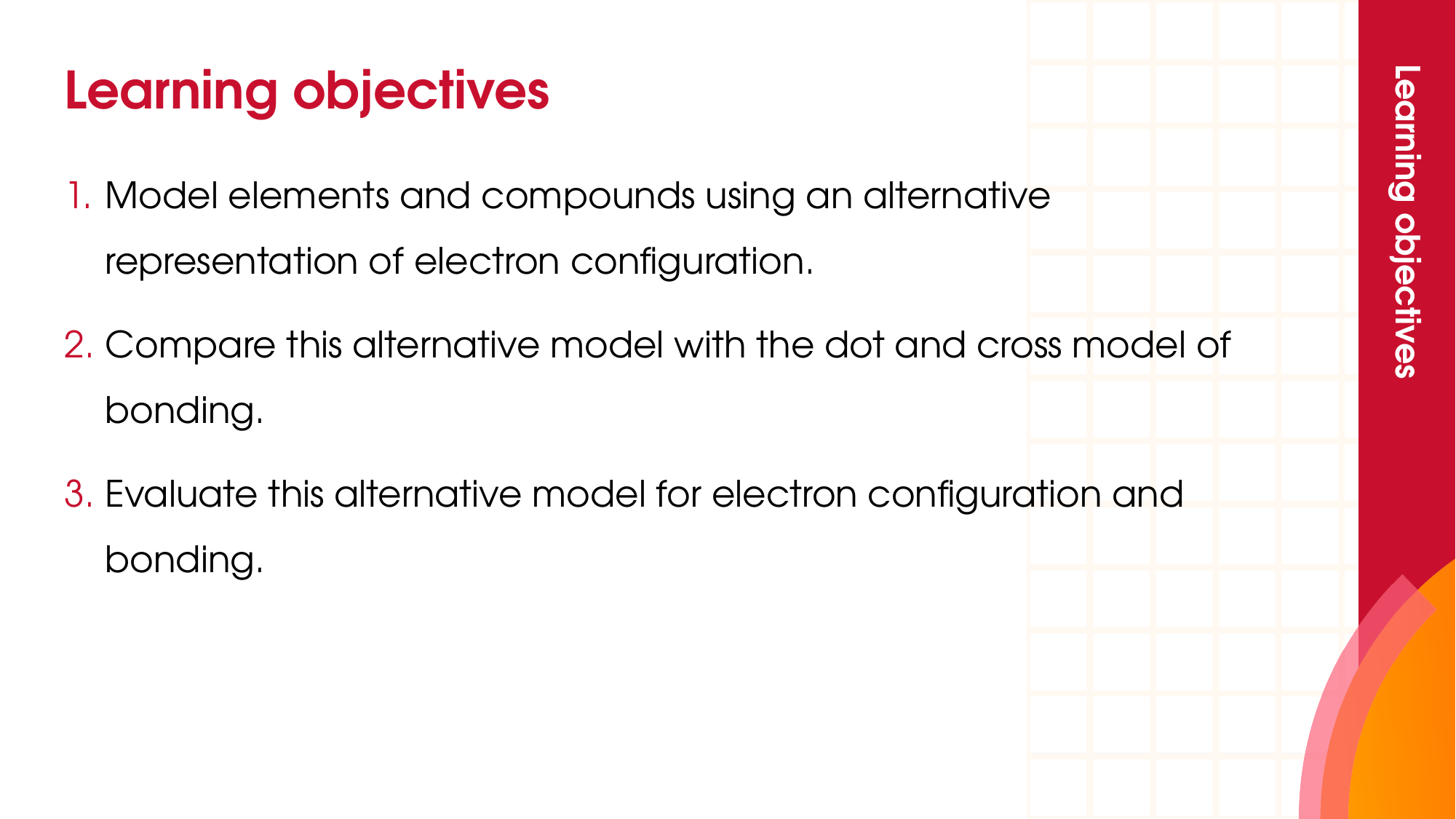

# Learning objectives
Learning objectives
Model elements and compounds using an alternative representation of electron configuration.
Compare this alternative model with the dot and cross model of bonding.
Evaluate this alternative model for electron configuration and bonding.